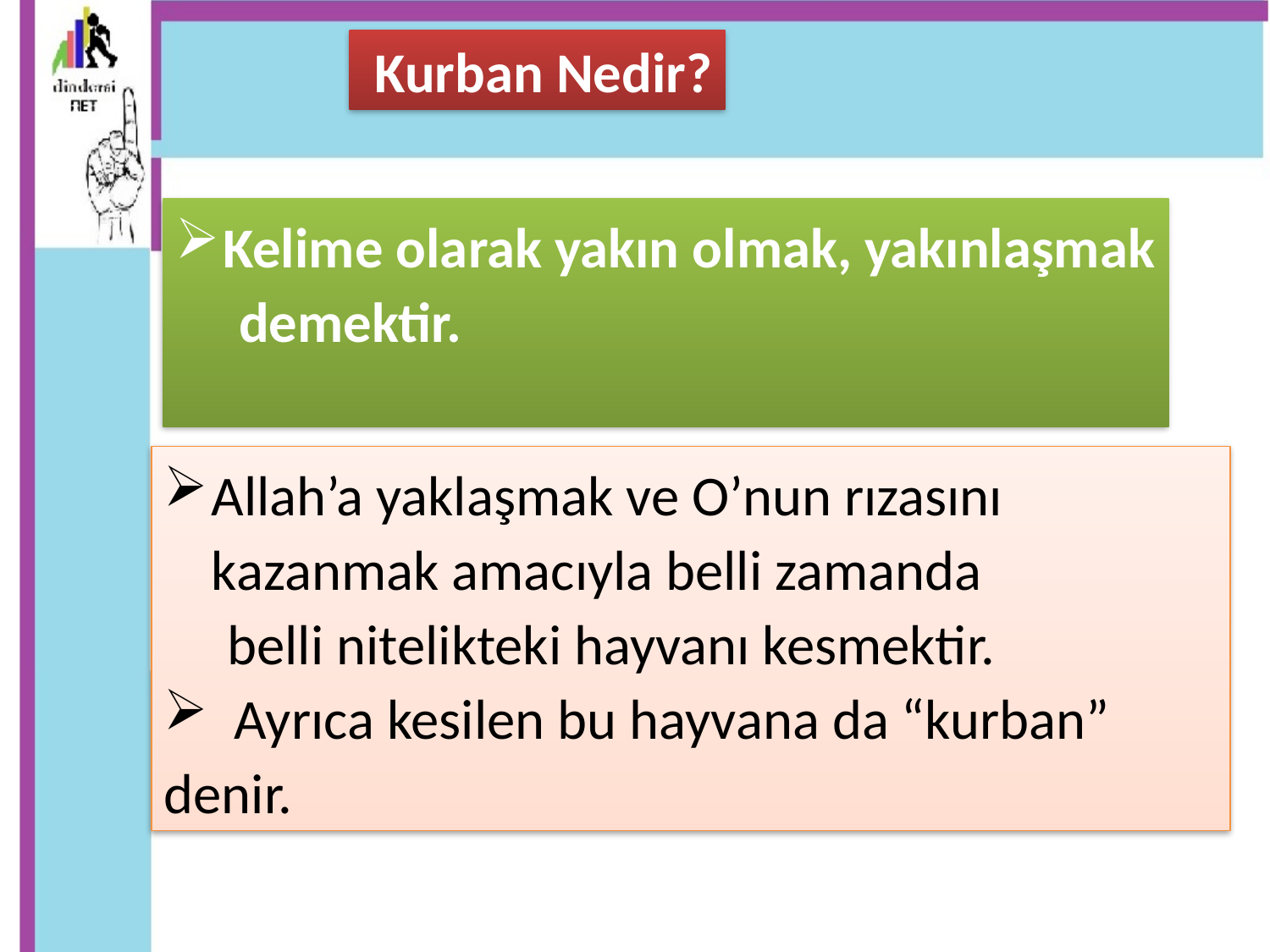

Kurban Nedir?
Kelime olarak yakın olmak, yakınlaşmak
     demektir.

Allah’a yaklaşmak ve O’nun rızasını kazanmak amacıyla belli zamanda
     belli nitelikteki hayvanı kesmektir.
  Ayrıca kesilen bu hayvana da “kurban” denir.